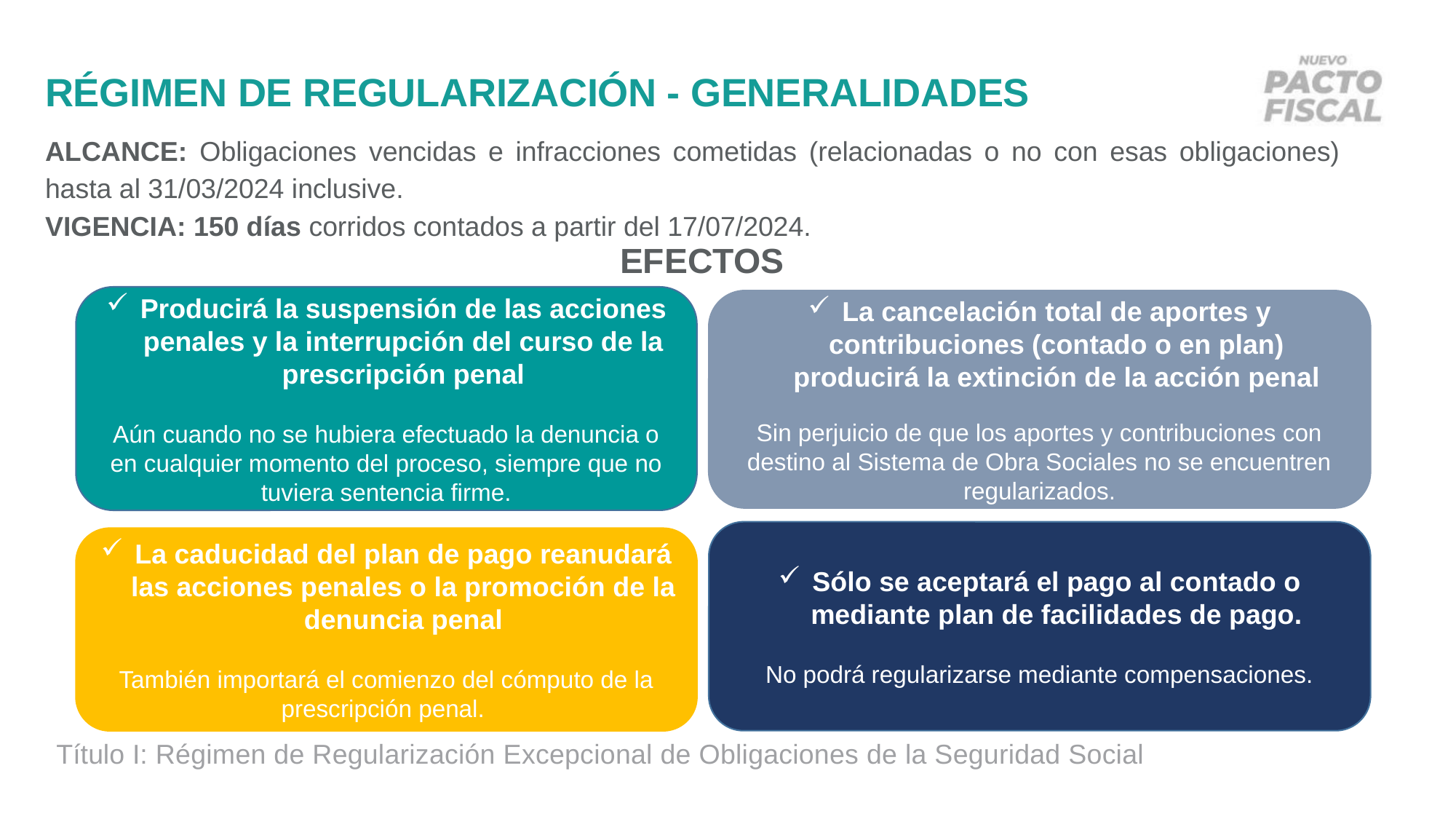

RÉGIMEN DE REGULARIZACIÓN - GENERALIDADES
ALCANCE: Obligaciones vencidas e infracciones cometidas (relacionadas o no con esas obligaciones) hasta al 31/03/2024 inclusive.
VIGENCIA: 150 días corridos contados a partir del 17/07/2024.
   EFECTOS
Producirá la suspensión de las acciones penales y la interrupción del curso de la prescripción penal

Aún cuando no se hubiera efectuado la denuncia o en cualquier momento del proceso, siempre que no tuviera sentencia firme.
La cancelación total de aportes y contribuciones (contado o en plan) producirá la extinción de la acción penal

Sin perjuicio de que los aportes y contribuciones con destino al Sistema de Obra Sociales no se encuentren regularizados.
Sólo se aceptará el pago al contado o mediante plan de facilidades de pago.

No podrá regularizarse mediante compensaciones.
La caducidad del plan de pago reanudará las acciones penales o la promoción de la denuncia penal

También importará el comienzo del cómputo de la prescripción penal.
Título I: Régimen de Regularización Excepcional de Obligaciones de la Seguridad Social